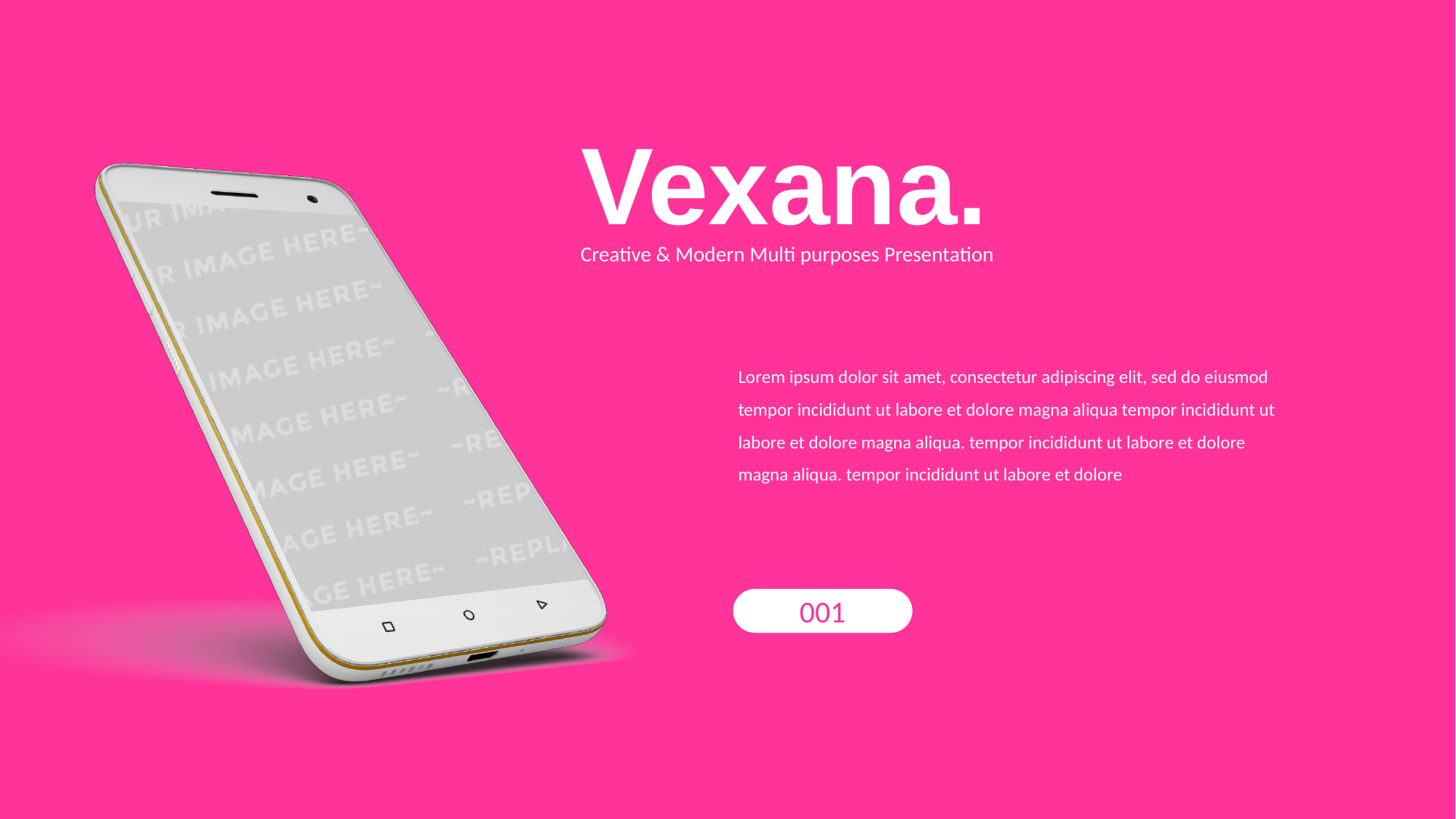

Vexana.
Creative & Modern Multi purposes Presentation
Lorem ipsum dolor sit amet, consectetur adipiscing elit, sed do eiusmod tempor incididunt ut labore et dolore magna aliqua tempor incididunt ut labore et dolore magna aliqua. tempor incididunt ut labore et dolore magna aliqua. tempor incididunt ut labore et dolore
001